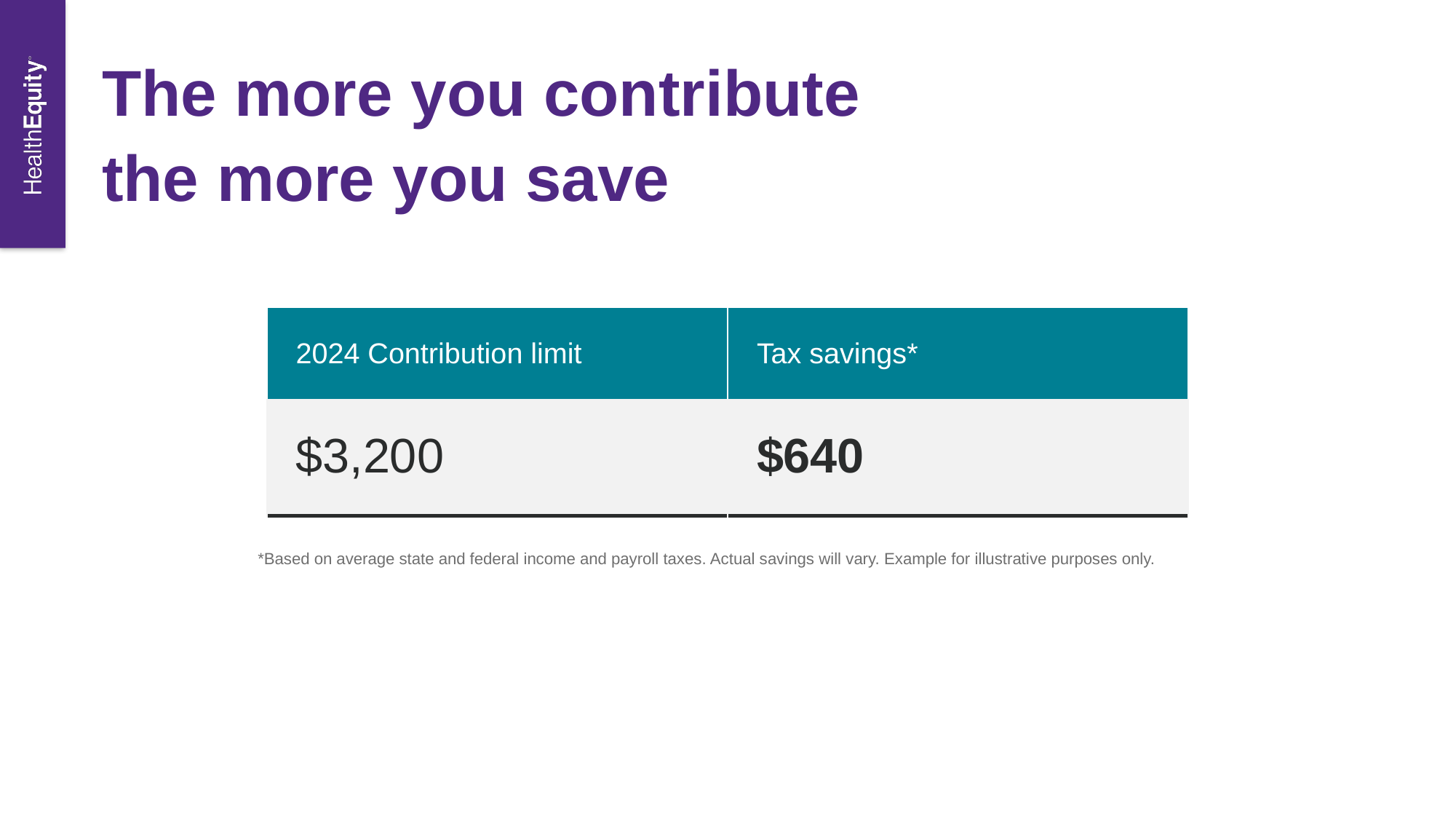

# The more you contribute the more you save
| 2024 Contribution limit | Tax savings\* |
| --- | --- |
| $3,200 | $640 |
*Based on average state and federal income and payroll taxes. Actual savings will vary. Example for illustrative purposes only.